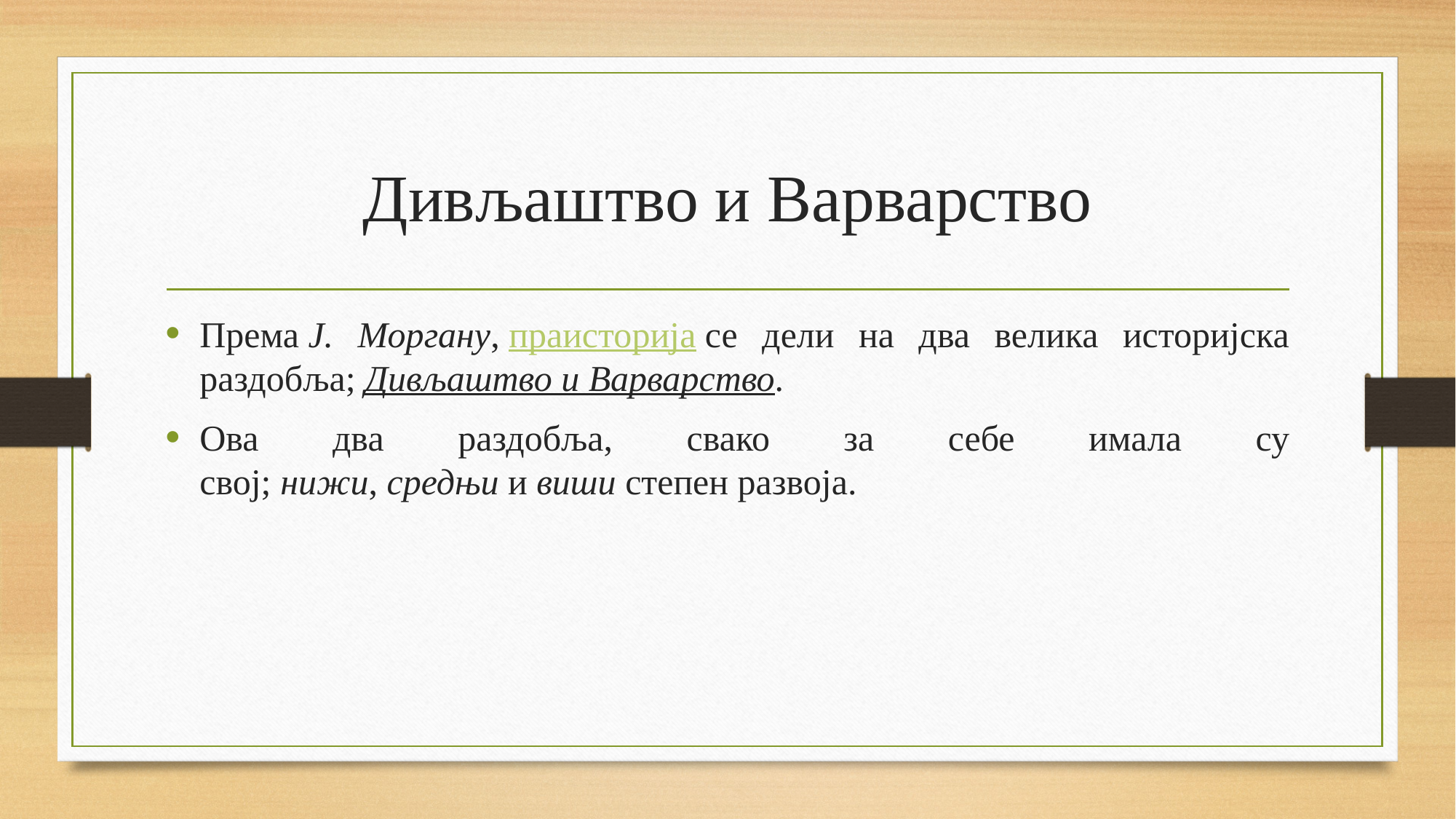

# Дивљаштво и Варварство
Према Ј. Моргану, праисторија се дели на два велика историјска раздобља; Дивљаштво и Варварство.
Ова два раздобља, свако за себе имала су свој; нижи, средњи и виши степен развоја.